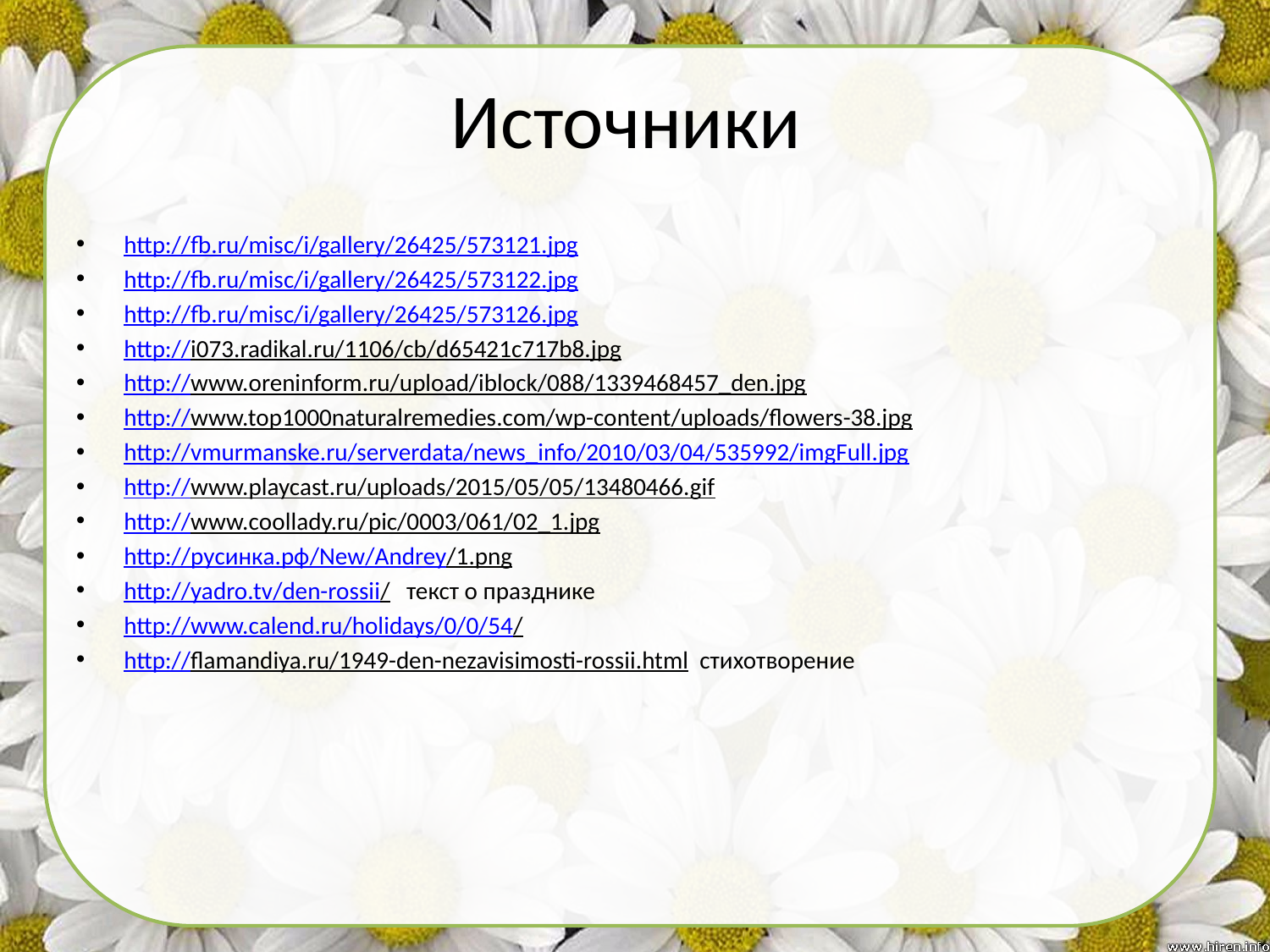

# Источники
http://fb.ru/misc/i/gallery/26425/573121.jpg
http://fb.ru/misc/i/gallery/26425/573122.jpg
http://fb.ru/misc/i/gallery/26425/573126.jpg
http://i073.radikal.ru/1106/cb/d65421c717b8.jpg
http://www.oreninform.ru/upload/iblock/088/1339468457_den.jpg
http://www.top1000naturalremedies.com/wp-content/uploads/flowers-38.jpg
http://vmurmanske.ru/serverdata/news_info/2010/03/04/535992/imgFull.jpg
http://www.playcast.ru/uploads/2015/05/05/13480466.gif
http://www.coollady.ru/pic/0003/061/02_1.jpg
http://русинка.рф/New/Andrey/1.png
http://yadro.tv/den-rossii/   текст о празднике
http://www.calend.ru/holidays/0/0/54/
http://flamandiya.ru/1949-den-nezavisimosti-rossii.html  стихотворение